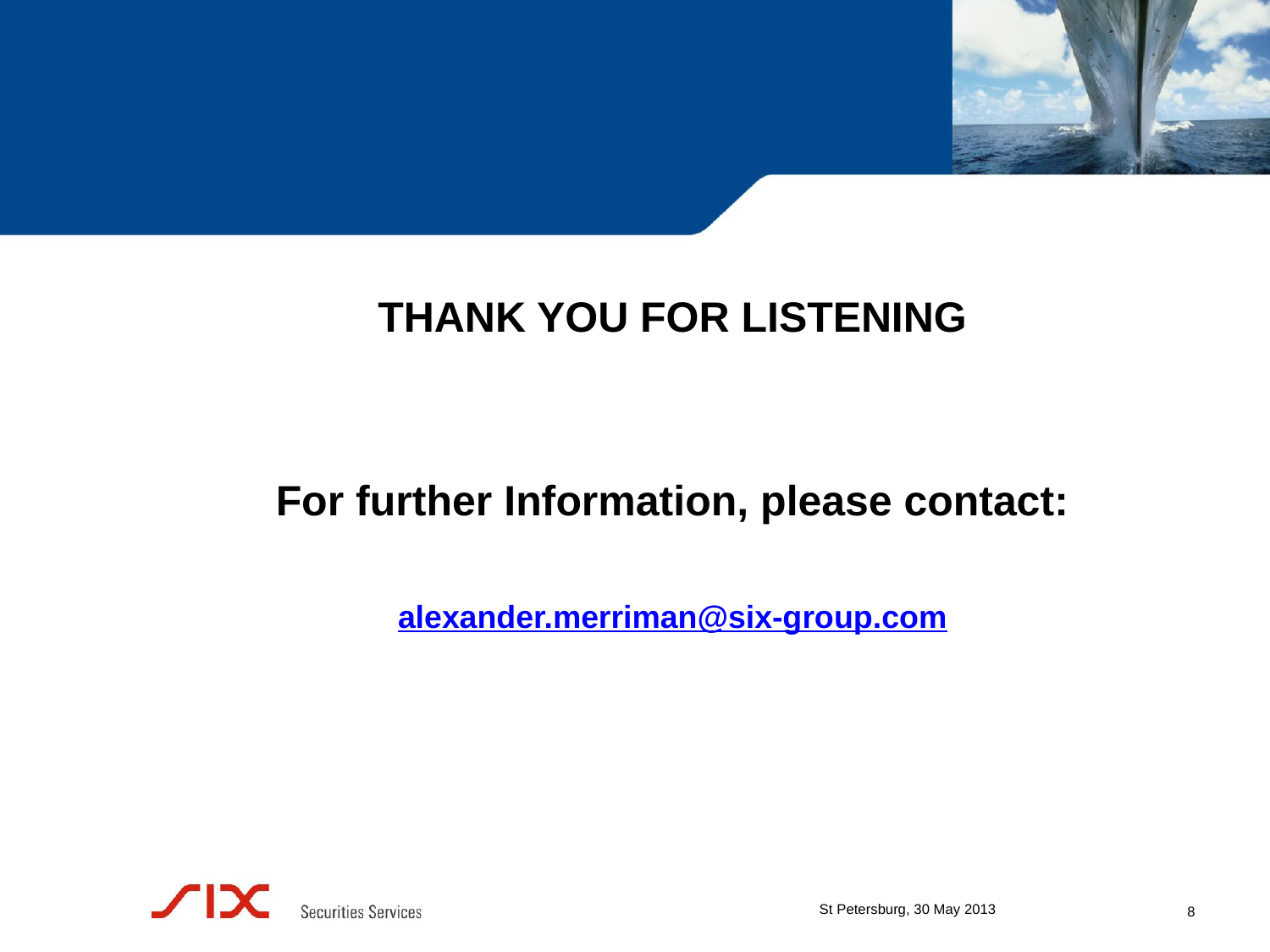

#
THANK YOU FOR LISTENING

For further Information, please contact:

alexander.merriman@six-group.com

8